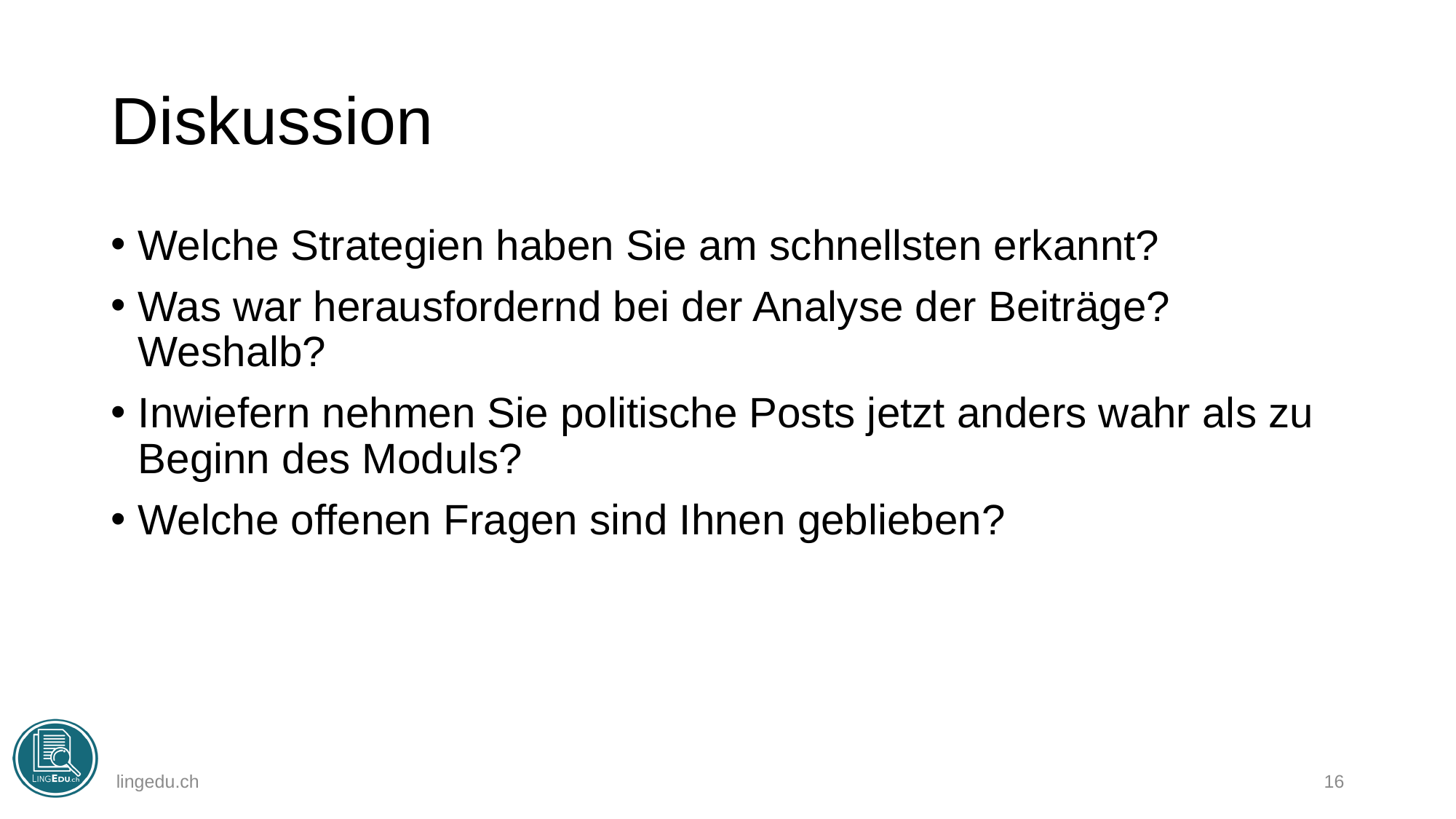

# Diskussion
Welche Strategien haben Sie am schnellsten erkannt?
Was war herausfordernd bei der Analyse der Beiträge? Weshalb?
Inwiefern nehmen Sie politische Posts jetzt anders wahr als zu Beginn des Moduls?
Welche offenen Fragen sind Ihnen geblieben?
lingedu.ch
16